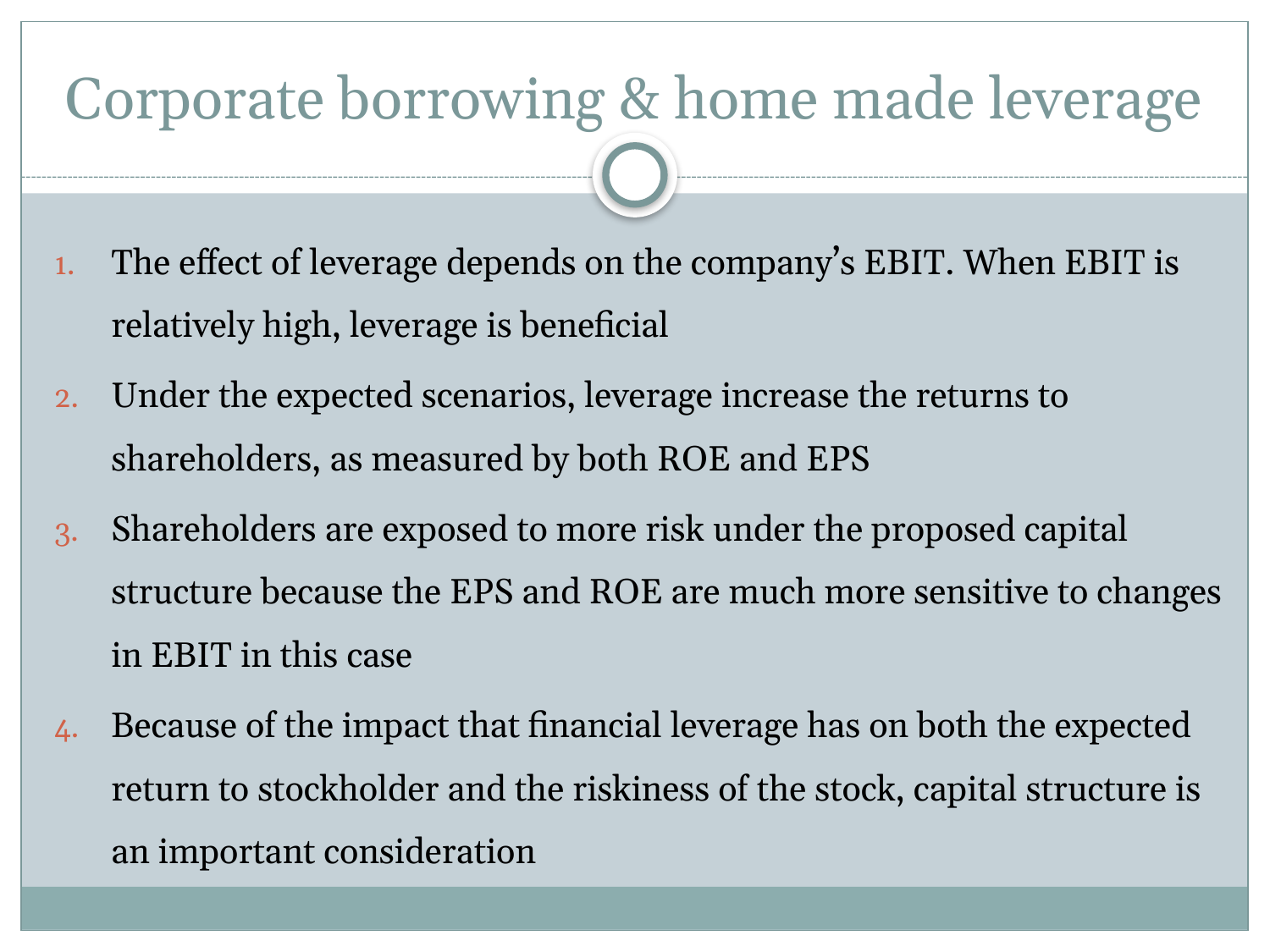

# Corporate borrowing & home made leverage
The effect of leverage depends on the company’s EBIT. When EBIT is relatively high, leverage is beneficial
Under the expected scenarios, leverage increase the returns to shareholders, as measured by both ROE and EPS
Shareholders are exposed to more risk under the proposed capital structure because the EPS and ROE are much more sensitive to changes in EBIT in this case
Because of the impact that financial leverage has on both the expected return to stockholder and the riskiness of the stock, capital structure is an important consideration